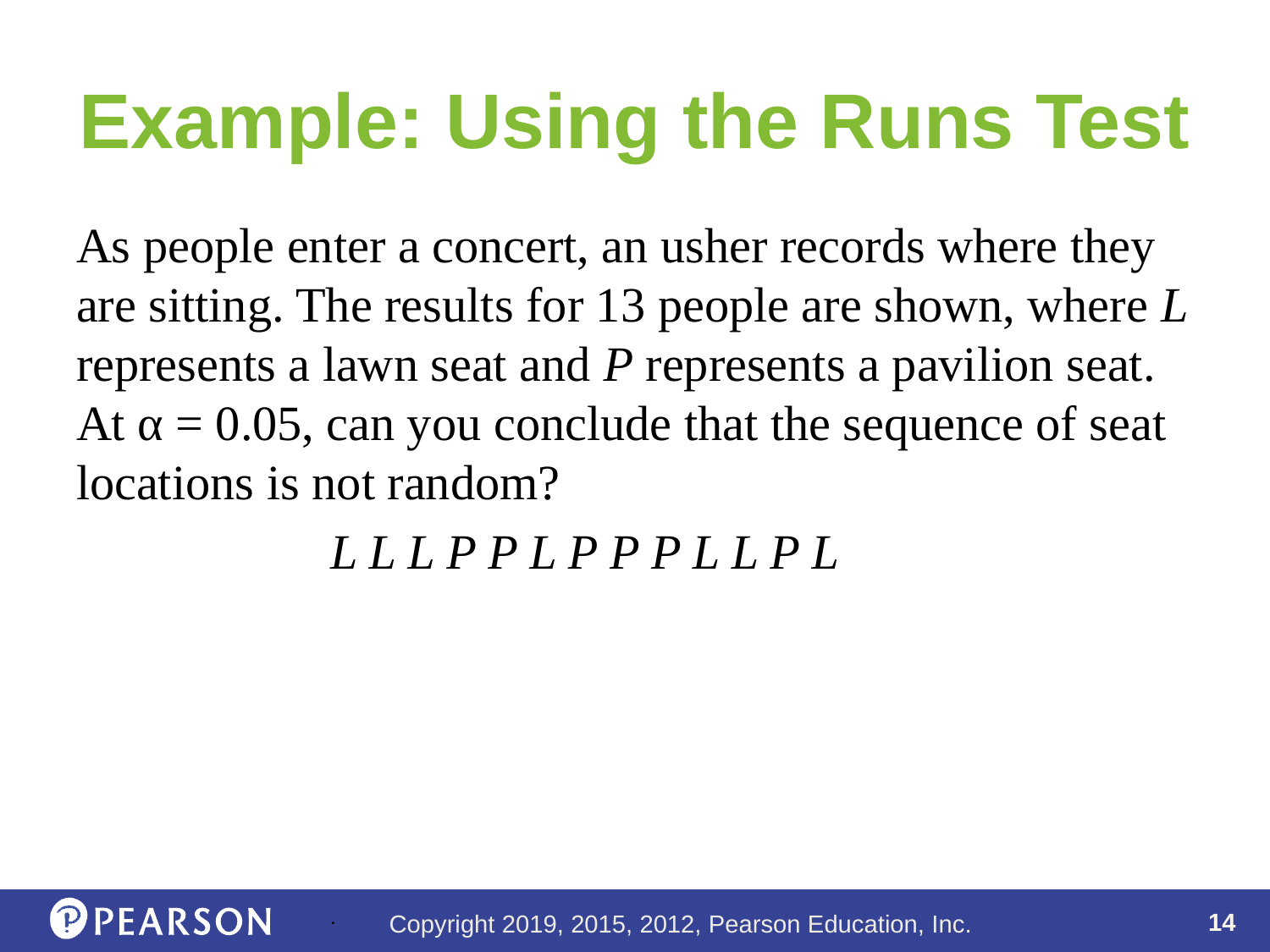

# Example: Using the Runs Test
As people enter a concert, an usher records where they are sitting. The results for 13 people are shown, where L represents a lawn seat and P represents a pavilion seat. At α = 0.05, can you conclude that the sequence of seat locations is not random?
		L L L P P L P P P L L P L

.